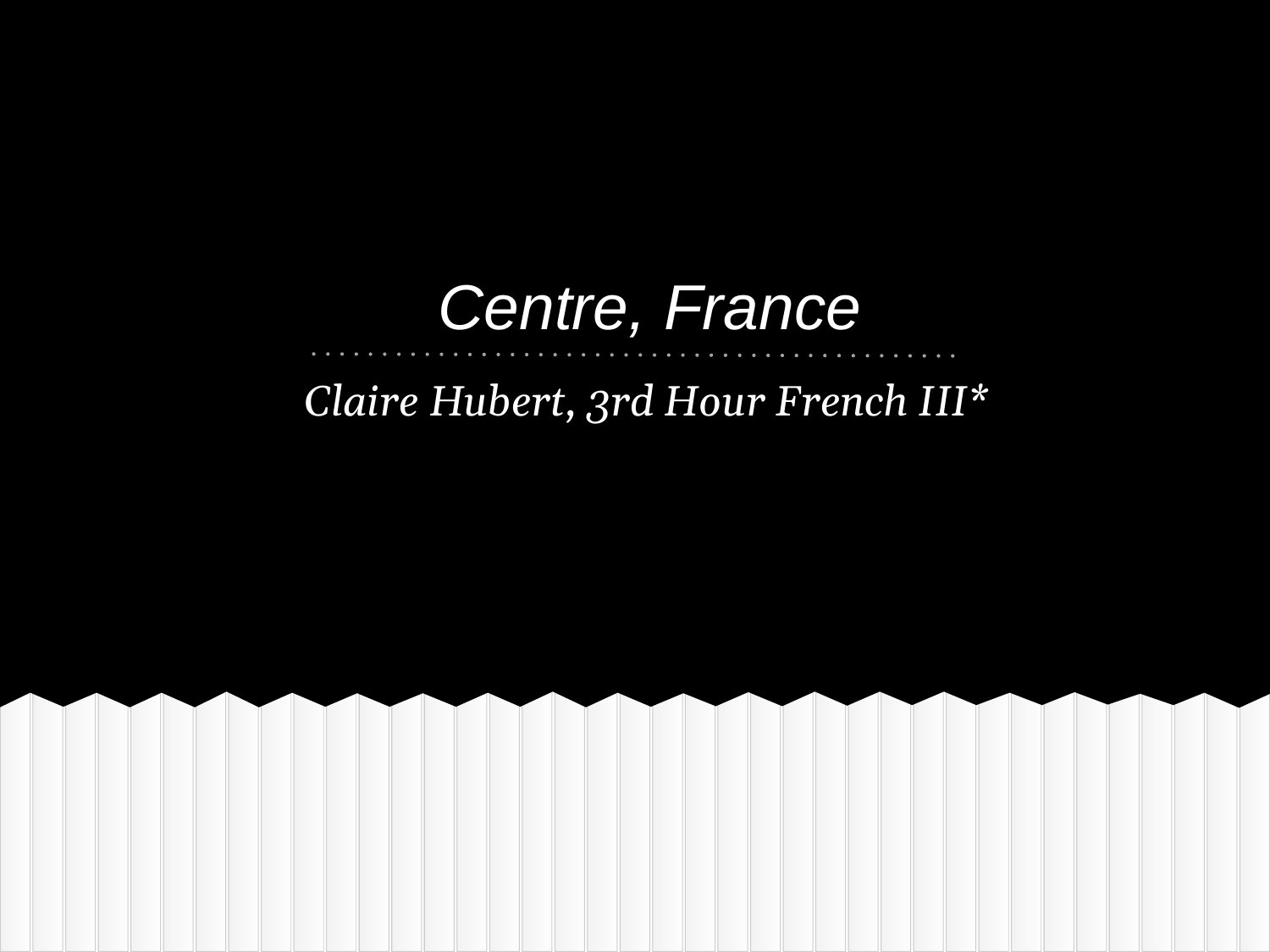

# Centre, France
Claire Hubert, 3rd Hour French III*